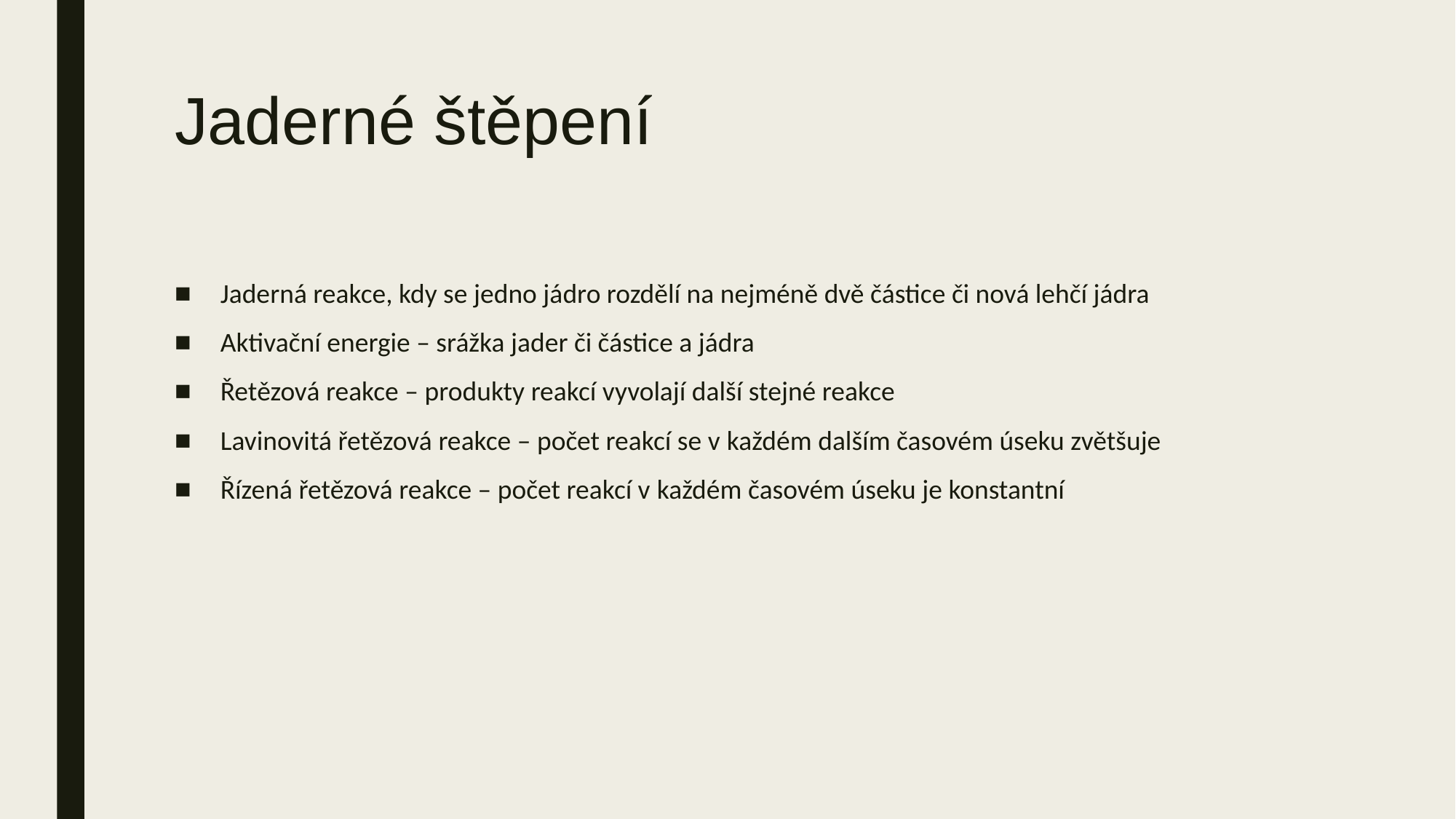

# Jaderné štěpení
Jaderná reakce, kdy se jedno jádro rozdělí na nejméně dvě částice či nová lehčí jádra
Aktivační energie – srážka jader či částice a jádra
Řetězová reakce – produkty reakcí vyvolají další stejné reakce
Lavinovitá řetězová reakce – počet reakcí se v každém dalším časovém úseku zvětšuje
Řízená řetězová reakce – počet reakcí v každém časovém úseku je konstantní